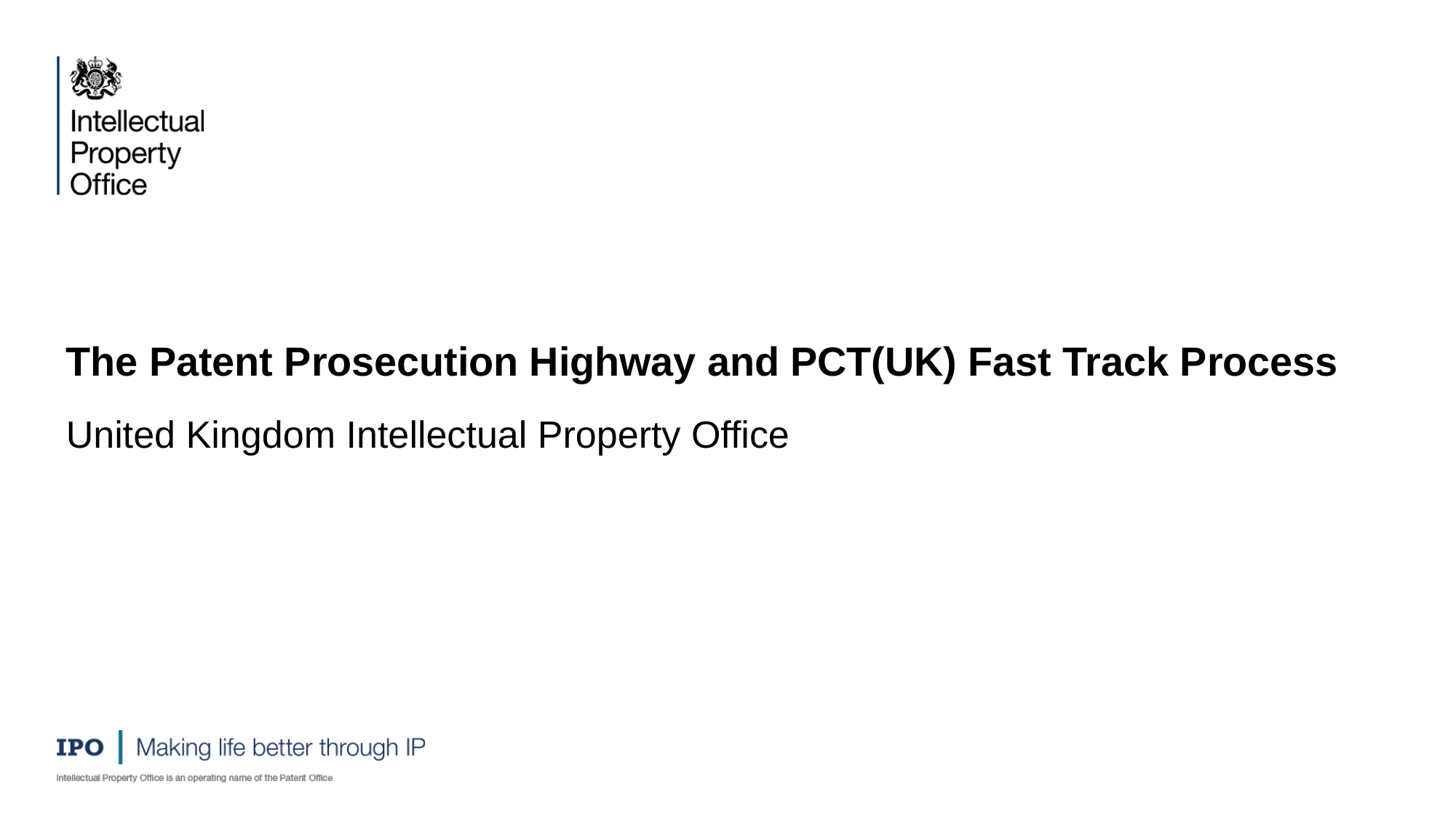

# The Patent Prosecution Highway and PCT(UK) Fast Track Process
United Kingdom Intellectual Property Office